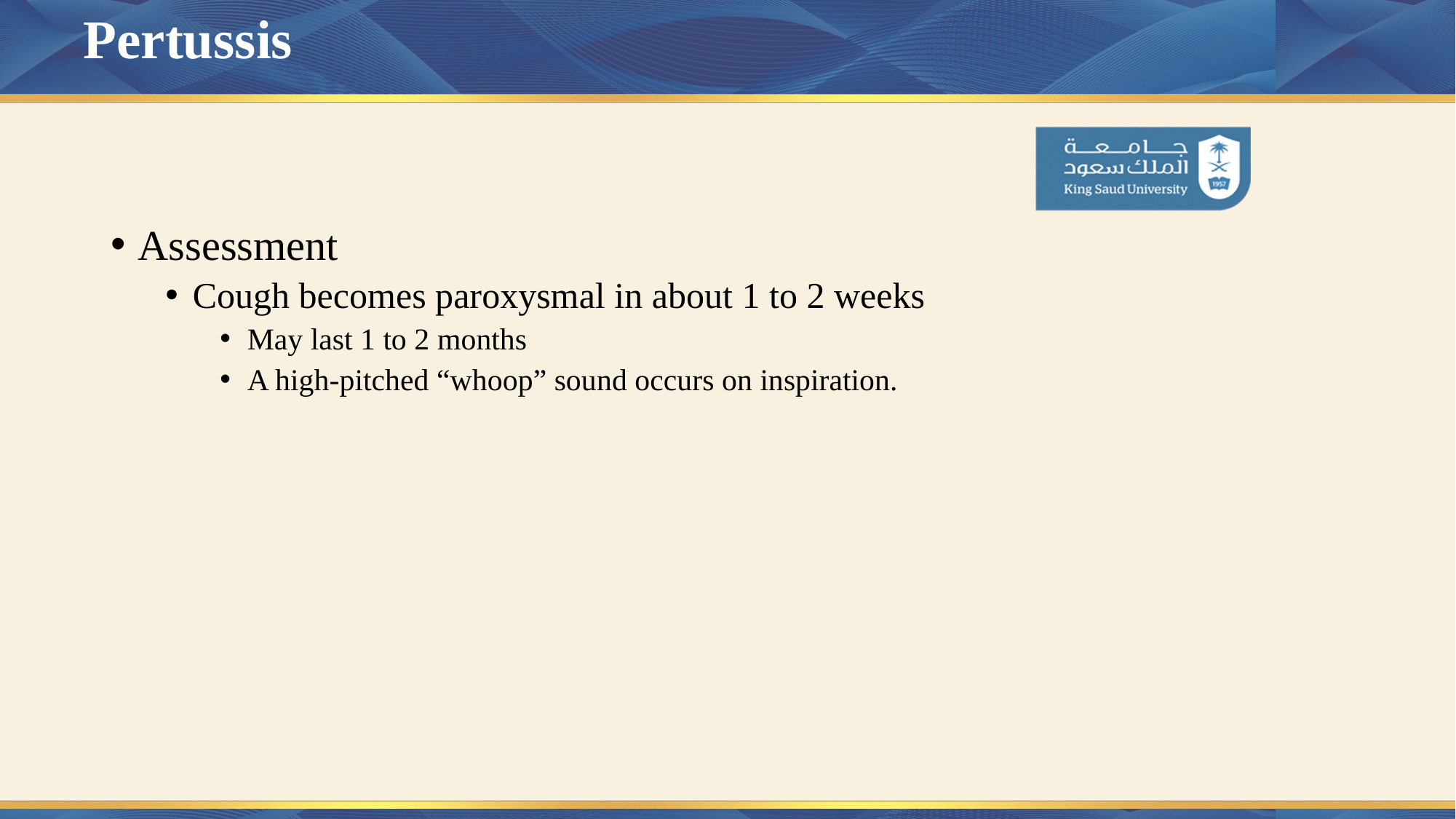

# Pertussis
Assessment
Cough becomes paroxysmal in about 1 to 2 weeks
May last 1 to 2 months
A high-pitched “whoop” sound occurs on inspiration.